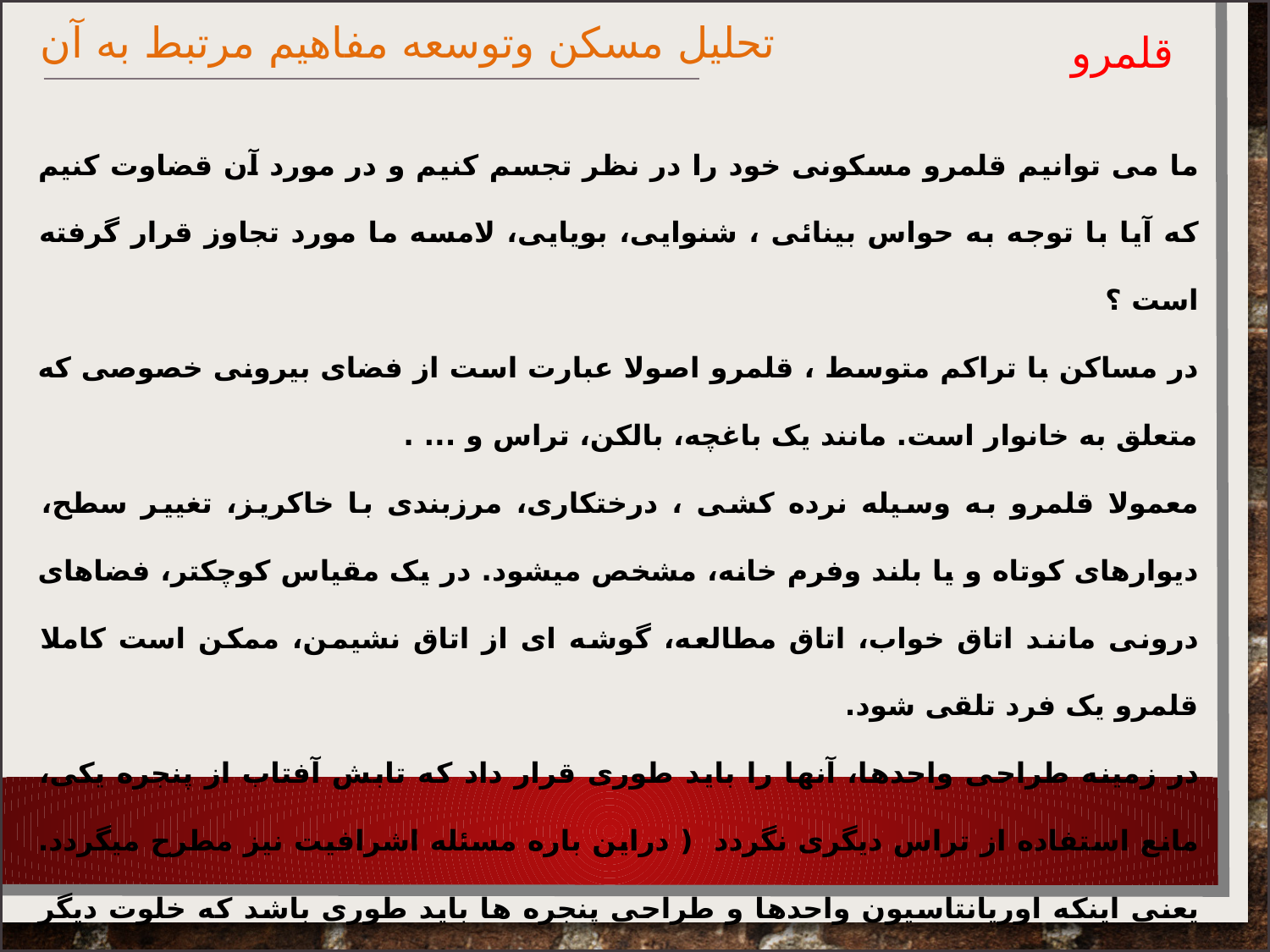

تحلیل مسکن وتوسعه مفاهیم مرتبط به آن
قلمرو

ما می توانیم قلمرو مسکونی خود را در نظر تجسم کنیم و در مورد آن قضاوت کنیم که آیا با توجه به حواس بینائی ، شنوایی، بویایی، لامسه ما مورد تجاوز قرار گرفته است ؟
در مساکن با تراکم متوسط ، قلمرو اصولا عبارت است از فضای بیرونی خصوصی که متعلق به خانوار است. مانند یک باغچه، بالکن، تراس و ... .
معمولا قلمرو به وسیله نرده کشی ، درختکاری، مرزبندی با خاکریز، تغییر سطح، دیوارهای کوتاه و یا بلند وفرم خانه، مشخص میشود. در یک مقیاس کوچکتر، فضاهای درونی مانند اتاق خواب، اتاق مطالعه، گوشه ای از اتاق نشیمن، ممکن است کاملا قلمرو یک فرد تلقی شود.
در زمینه طراحی واحدها، آنها را باید طوری قرار داد که تابش آفتاب از پنجره یکی، مانع استفاده از تراس دیگری نگردد  ( دراین باره مسئله اشرافیت نیز مطرح میگردد. یعنی اینکه اوریانتاسیون واحدها و طراحی پنجره ها باید طوری باشد که خلوت دیگر واحد ها را نقض نکند). برنامه ریزان مسکن معمولا توصیه هایی در زمینه اینکه در جوار فرودگاه ها، بزرگراه ها وراه آهن زمین به مجتمع های مسکونی اختصاص نیابد ارائه می دهند.